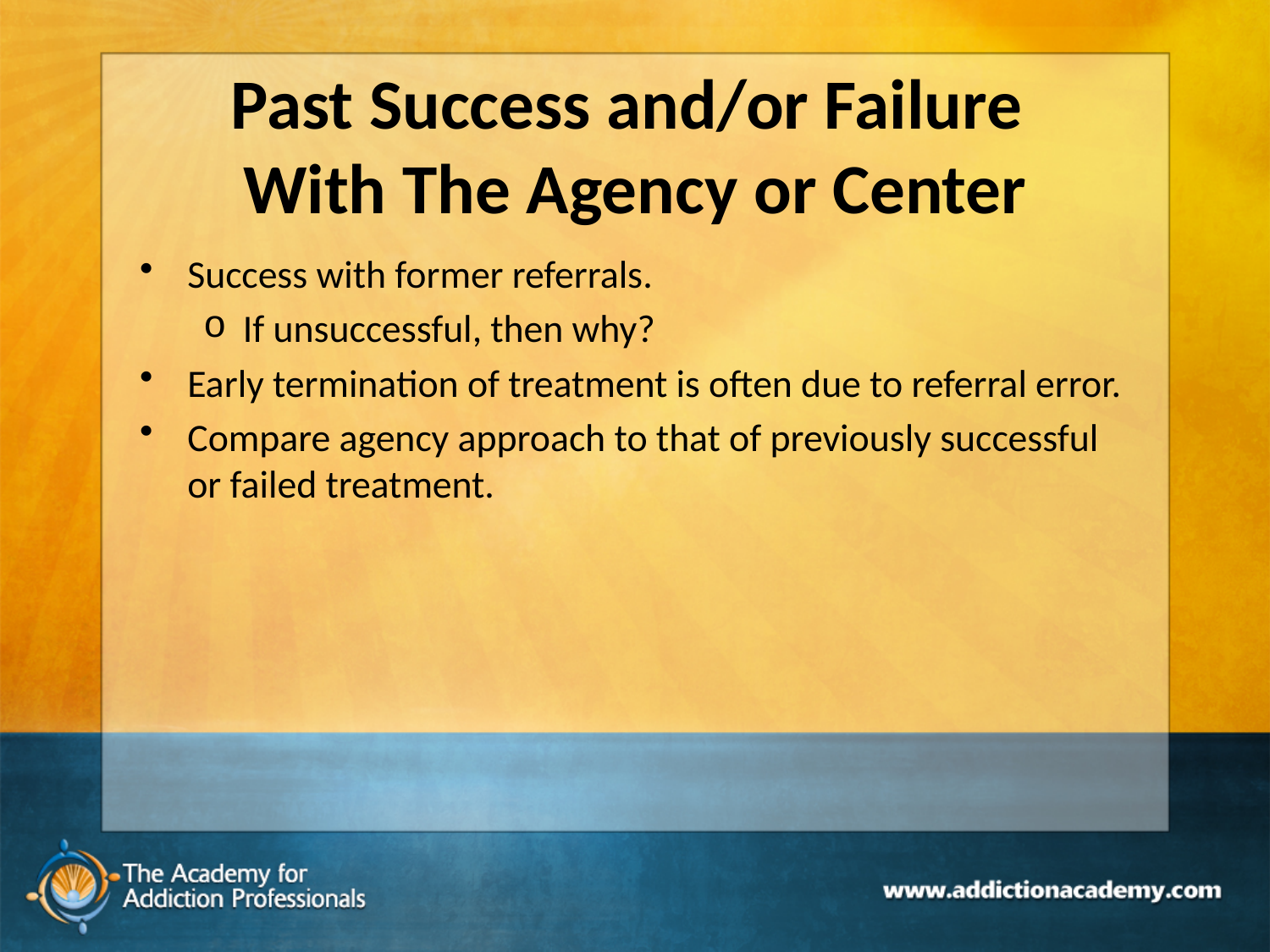

# Past Success and/or Failure With The Agency or Center
Success with former referrals.
If unsuccessful, then why?
Early termination of treatment is often due to referral error.
Compare agency approach to that of previously successful or failed treatment.